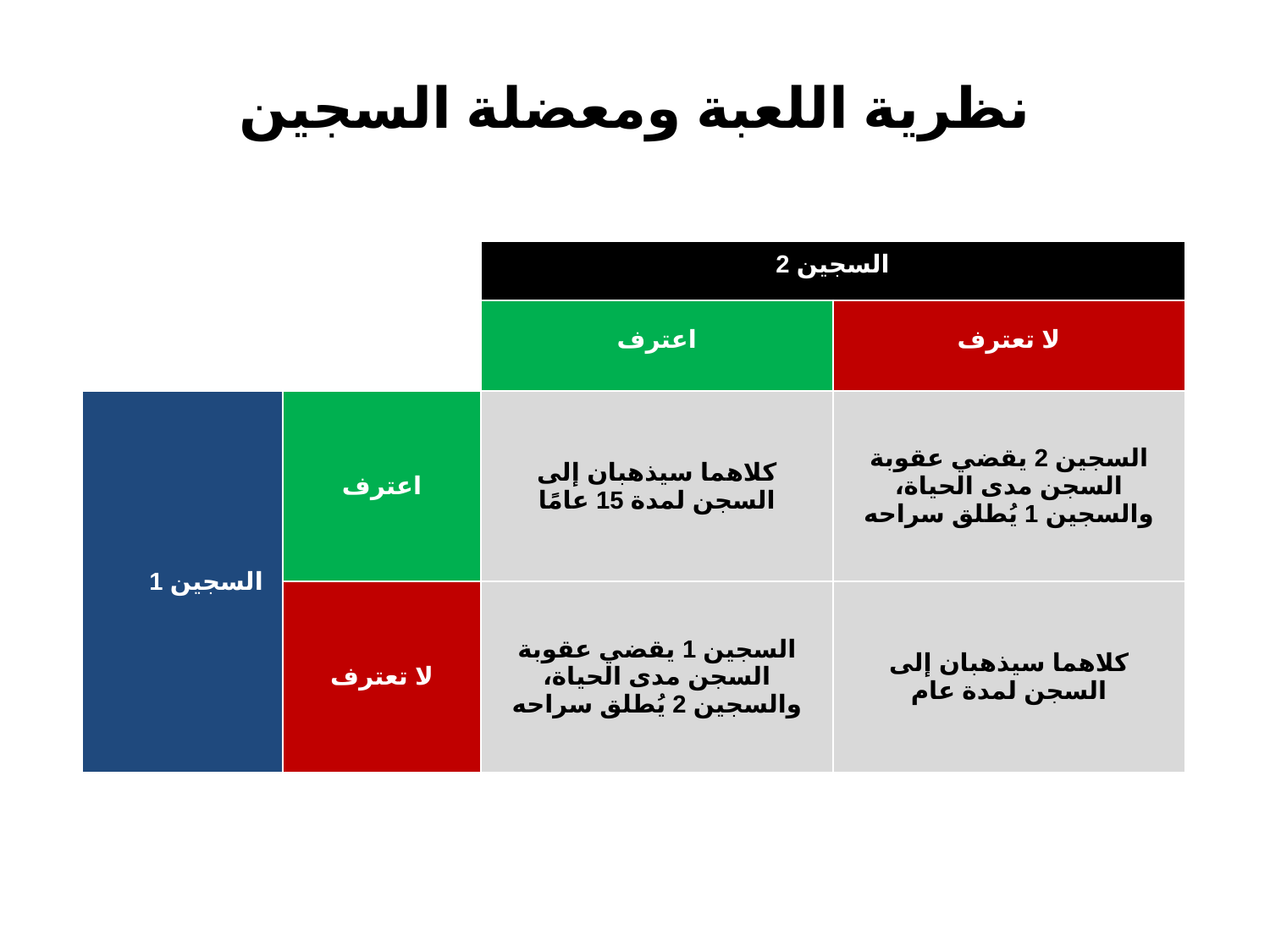

# نظرية اللعبة ومعضلة السجين
|  |  | السجين 2 |  |
| --- | --- | --- | --- |
|  |  | اعترف | لا تعترف |
| السجين 1 | اعترف | كلاهما سيذهبان إلى السجن لمدة 15 عامًا | السجين 2 يقضي عقوبة السجن مدى الحياة، والسجين 1 يُطلق سراحه |
|  | لا تعترف | السجين 1 يقضي عقوبة السجن مدى الحياة، والسجين 2 يُطلق سراحه | كلاهما سيذهبان إلى السجن لمدة عام |